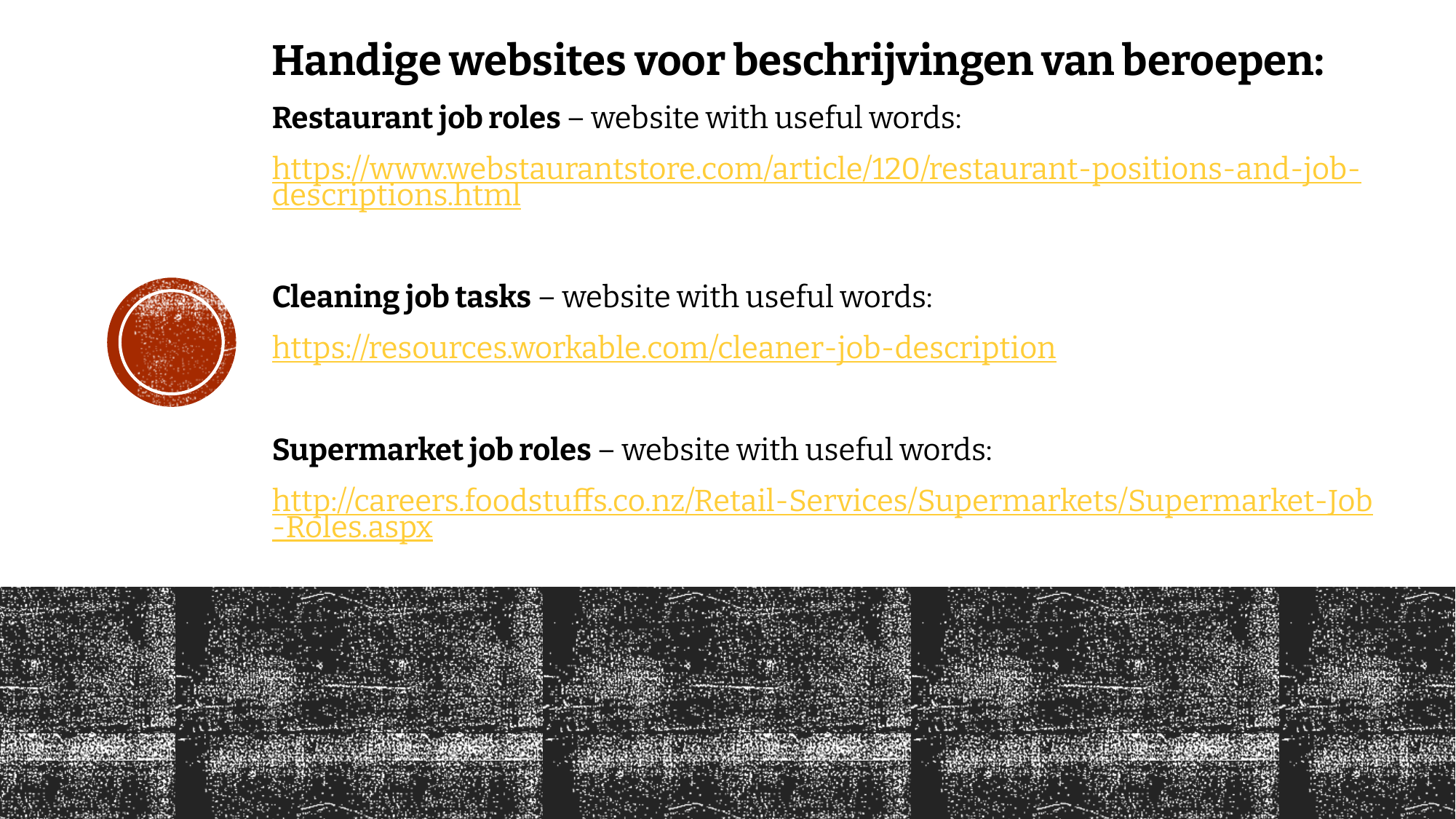

Handige websites voor beschrijvingen van beroepen:
Restaurant job roles – website with useful words:
https://www.webstaurantstore.com/article/120/restaurant-positions-and-job-descriptions.html

Cleaning job tasks – website with useful words:
https://resources.workable.com/cleaner-job-description

Supermarket job roles – website with useful words:
http://careers.foodstuffs.co.nz/Retail-Services/Supermarkets/Supermarket-Job-Roles.aspx